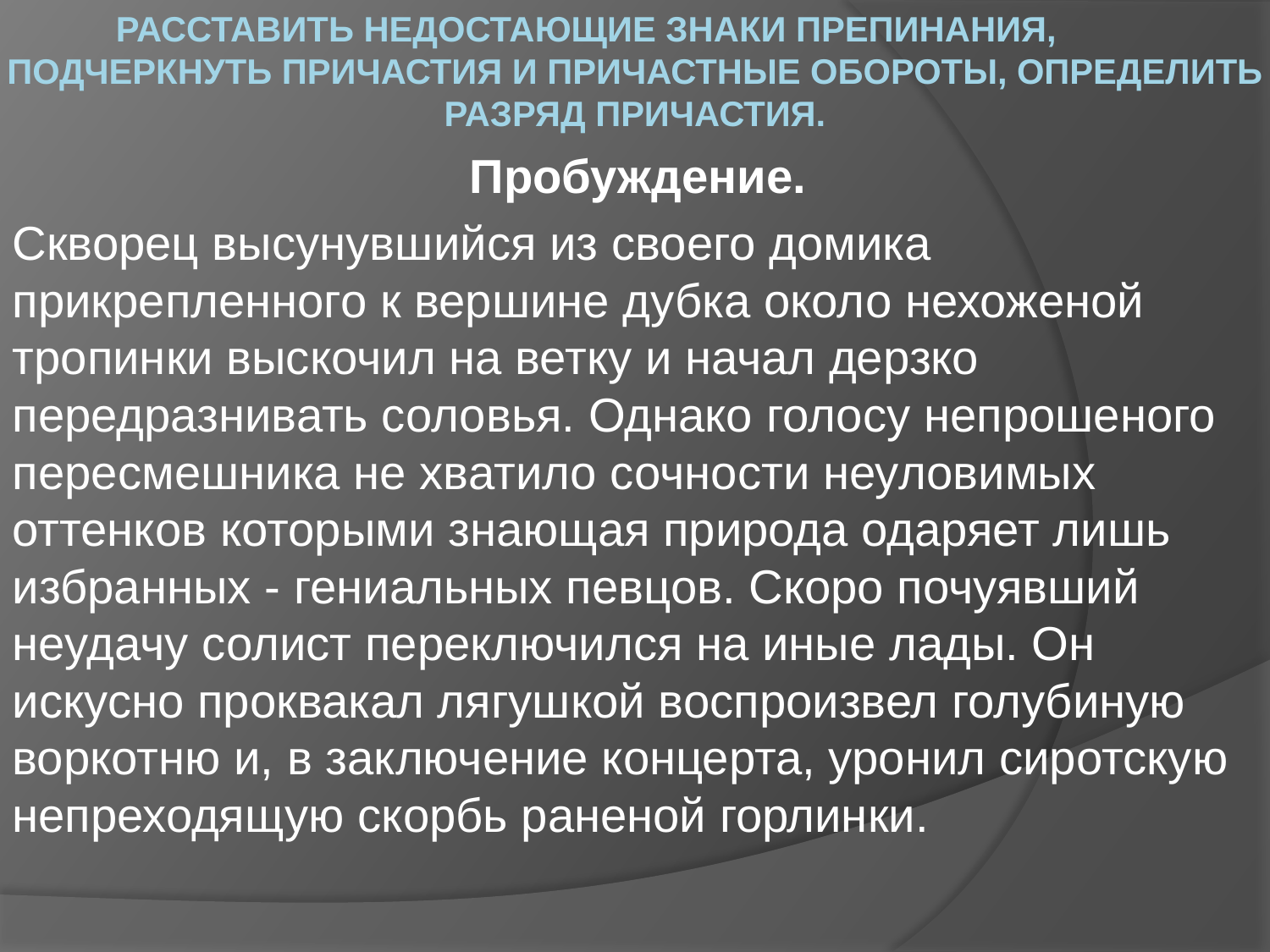

# Расставить недостающие знаки препинания,           подчеркнуть причастия и причастные обороты, определить разряд причастия.
Пробуждение.
Скворец высунувшийся из своего домика прикрепленного к вершине дубка около нехоженой тропинки выскочил на ветку и начал дерзко передразнивать соловья. Однако голосу непрошеного пересмешника не хватило сочности неуловимых оттенков которыми знающая природа одаряет лишь избранных - гениальных певцов. Скоро почуявший неудачу солист переключился на иные лады. Он искусно проквакал лягушкой воспроизвел голубиную воркотню и, в заключение концерта, уронил сиротскую непреходящую скорбь раненой горлинки.